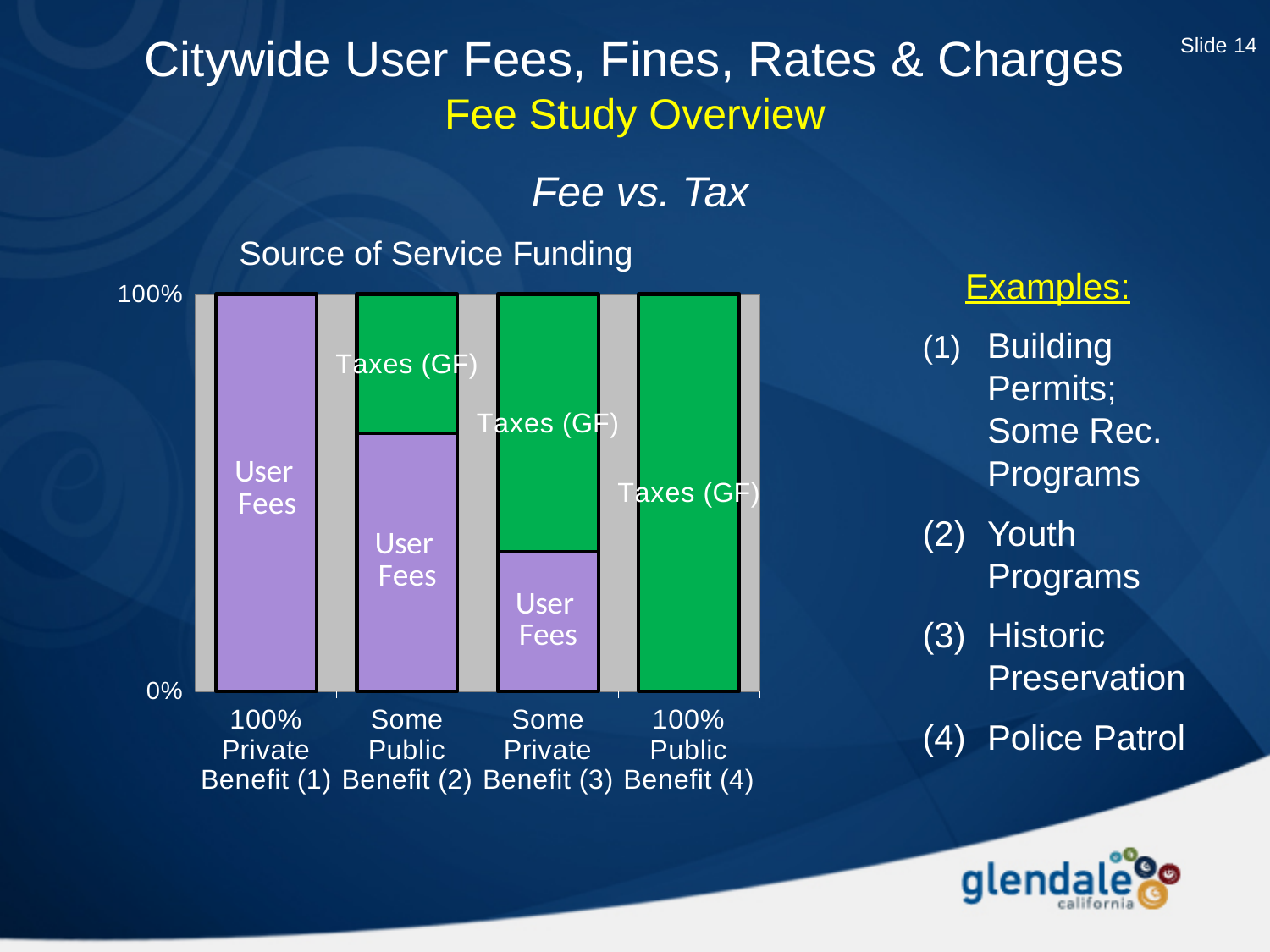

Slide 14
Citywide User Fees, Fines, Rates & Charges
Fee Study Overview
Fee vs. Tax

### Chart: Source of Service Funding

| Category | User Fees | Taxes (GF) |
|---|---|---|
| 100% Private Benefit (1) | 1.0 | 0.0 |
| Some Public Benefit (2) | 0.65 | 0.35 |
| Some Private Benefit (3) | 0.35 | 0.65 |
| 100% Public Benefit (4) | 0.0 | 1.0 |
Examples:
(1)	Building Permits; Some Rec. Programs
(2)	Youth Programs
(3)	Historic Preservation
(4)	Police Patrol